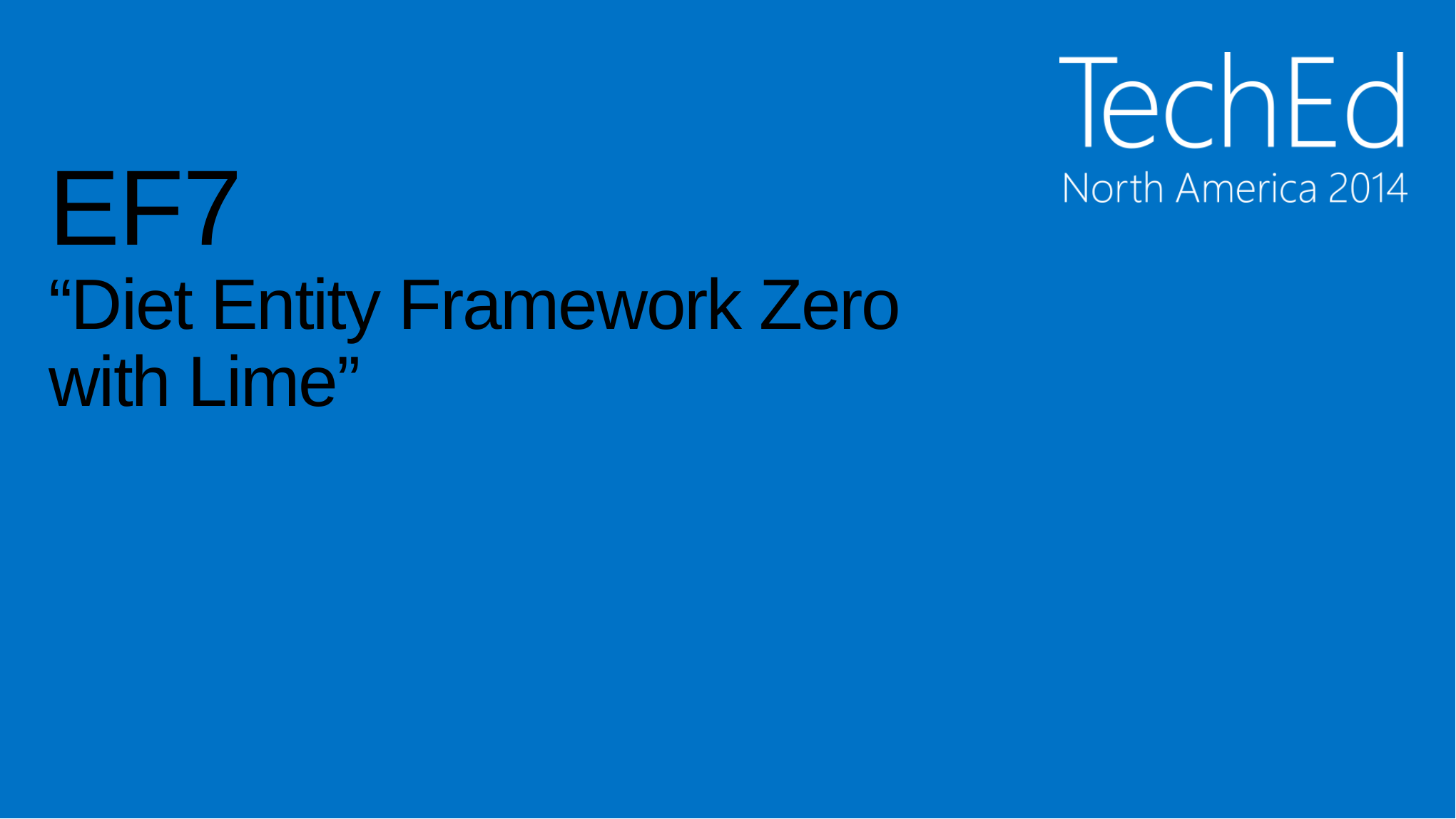

# EF7 “Diet Entity Framework Zero with Lime”